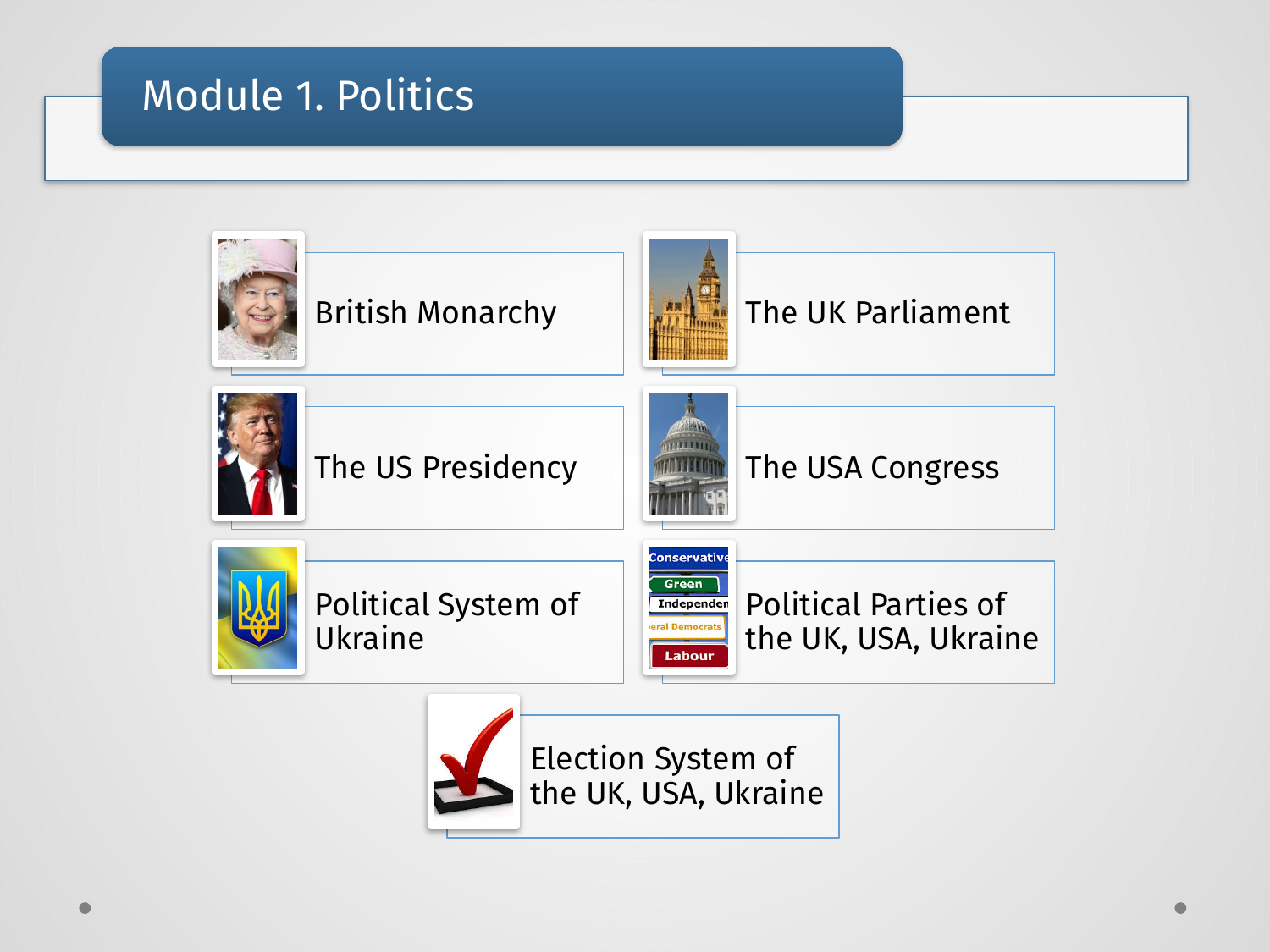

Module 1. Politics
British Monarchy
The UK Parliament
The US Presidency
The USA Congress
Political System of Ukraine
Political Parties of the UK, USA, Ukraine
Election System of the UK, USA, Ukraine